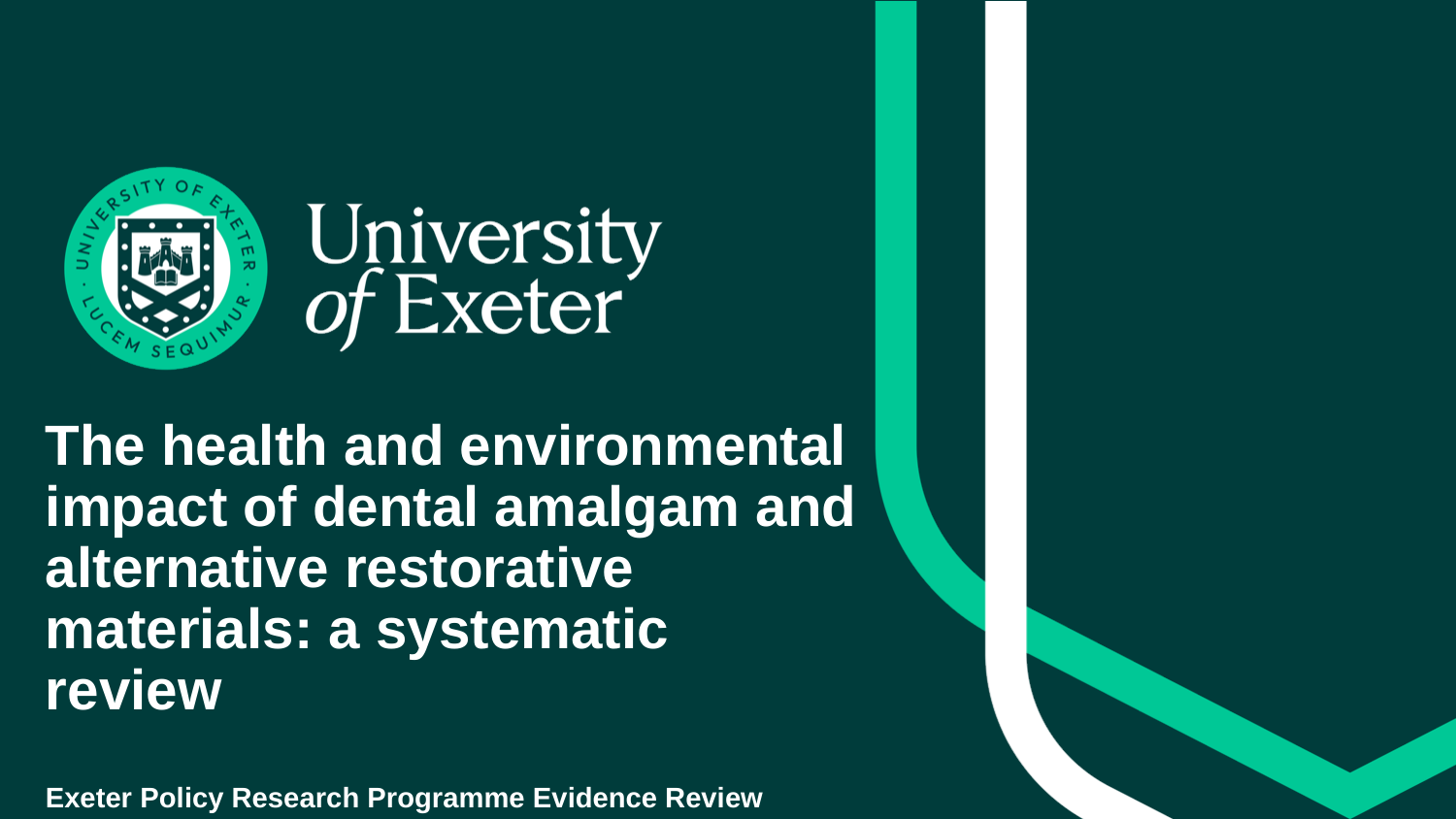

# The health and environmental impact of dental amalgam and alternative restorative materials: a systematic review Exeter Policy Research Programme Evidence Review Facility										   March 2026